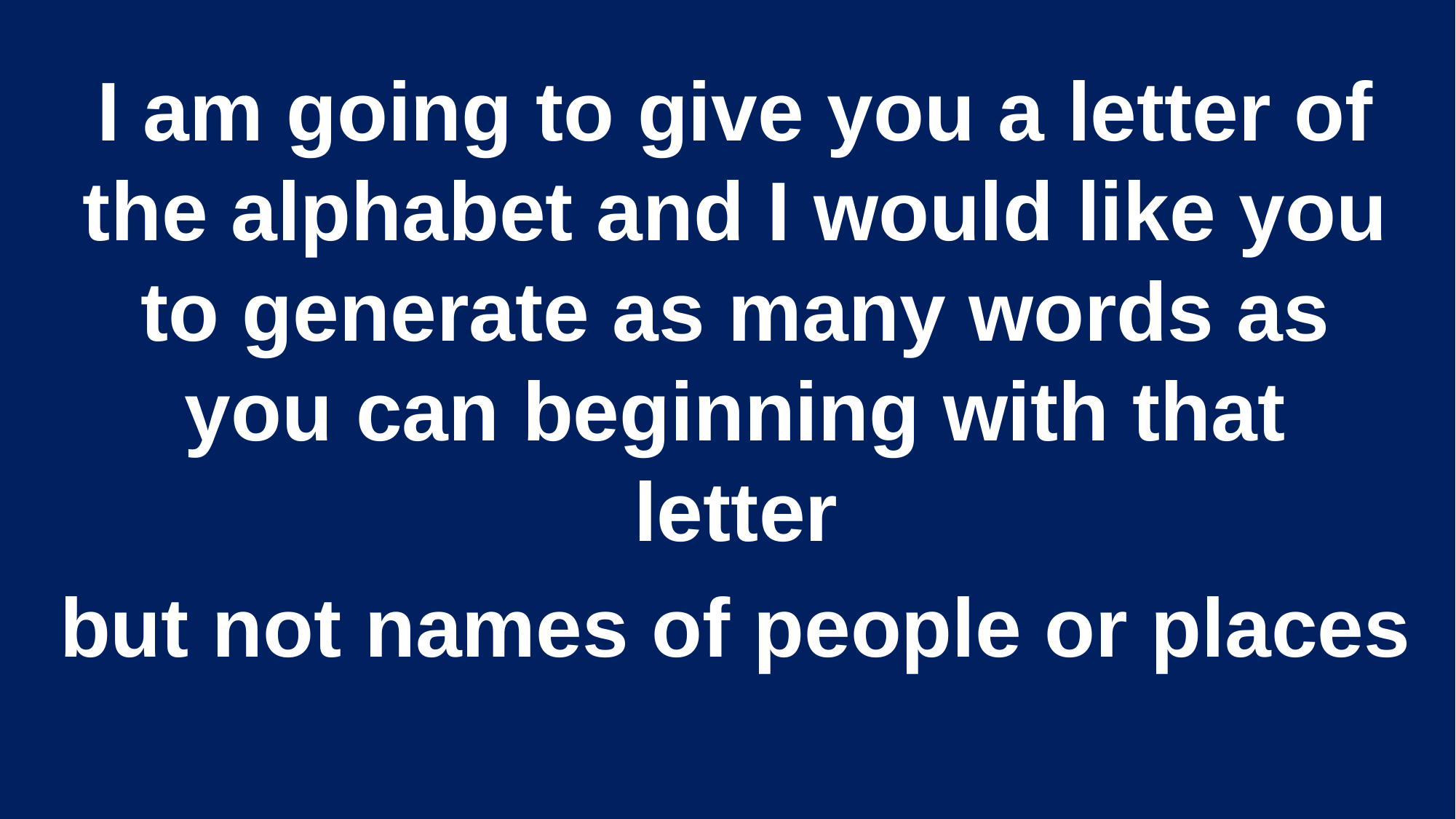

I am going to give you a letter of the alphabet and I would like you to generate as many words as you can beginning with that letter
but not names of people or places